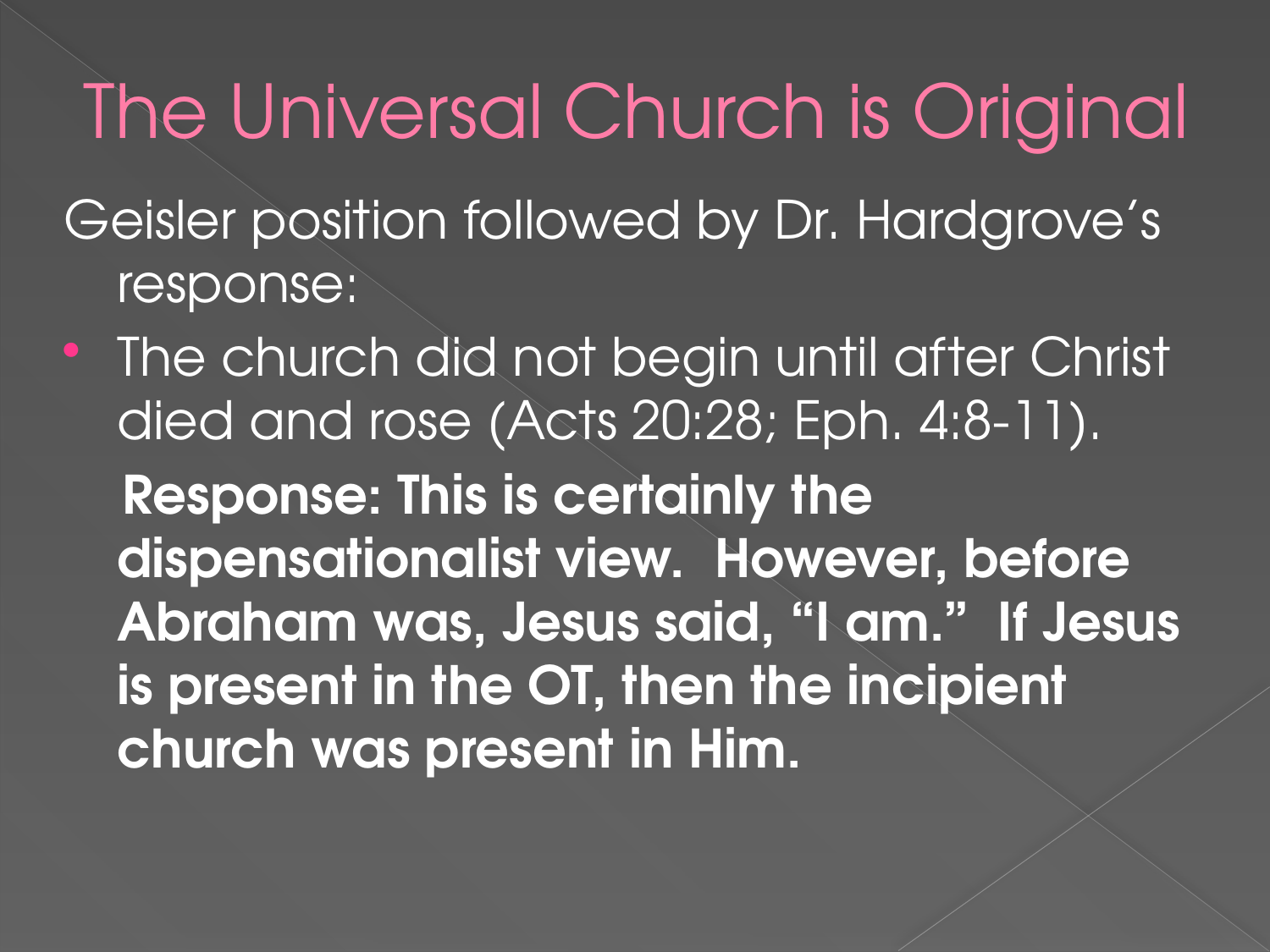

# The Universal Church is Original
Geisler position followed by Dr. Hardgrove’s response:
The church did not begin until after Christ died and rose (Acts 20:28; Eph. 4:8-11).
    Response: This is certainly the dispensationalist view.  However, before Abraham was, Jesus said, “I am.”  If Jesus is present in the OT, then the incipient church was present in Him.